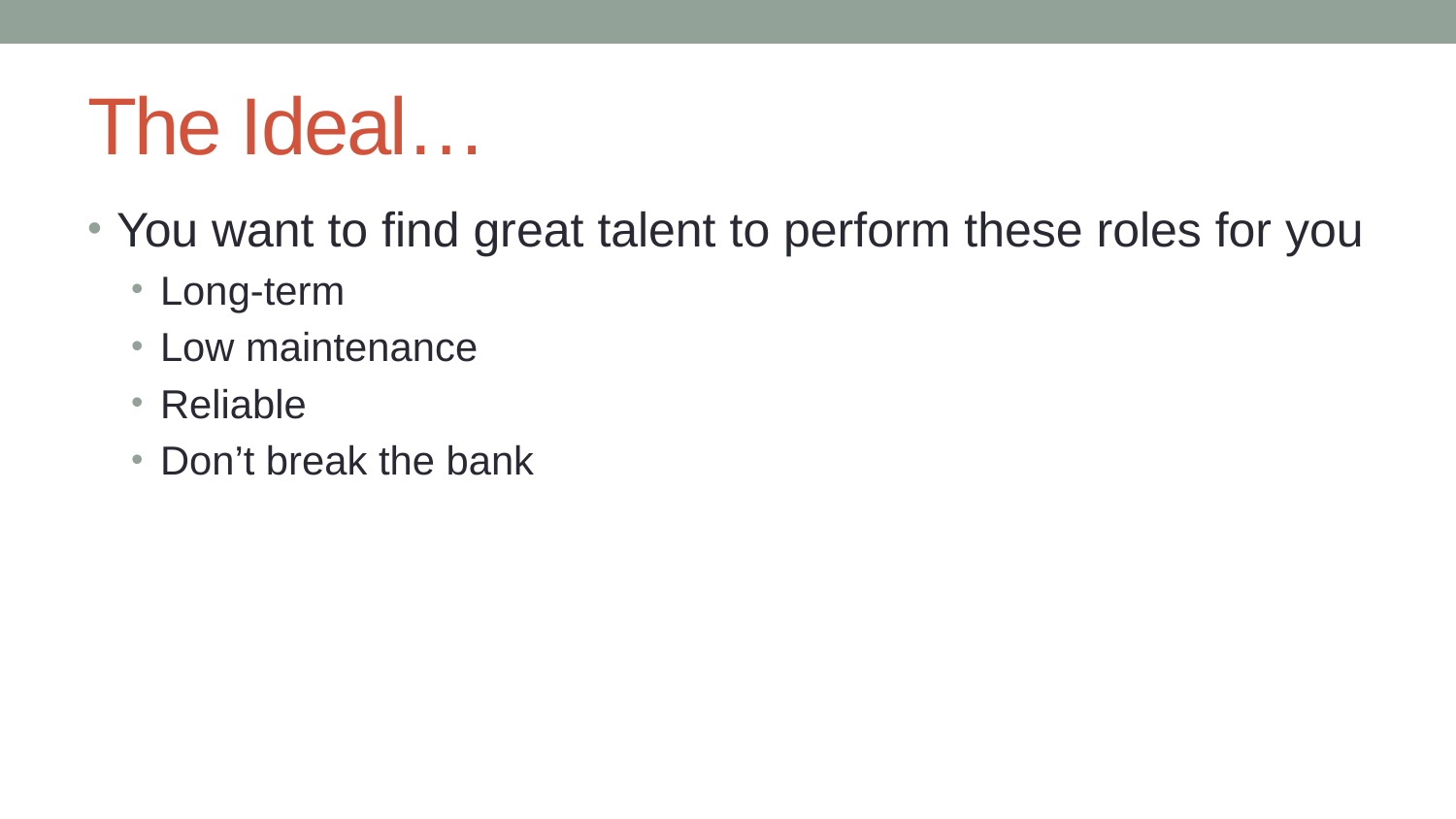

# The Ideal…
You want to find great talent to perform these roles for you
Long-term
Low maintenance
Reliable
Don’t break the bank